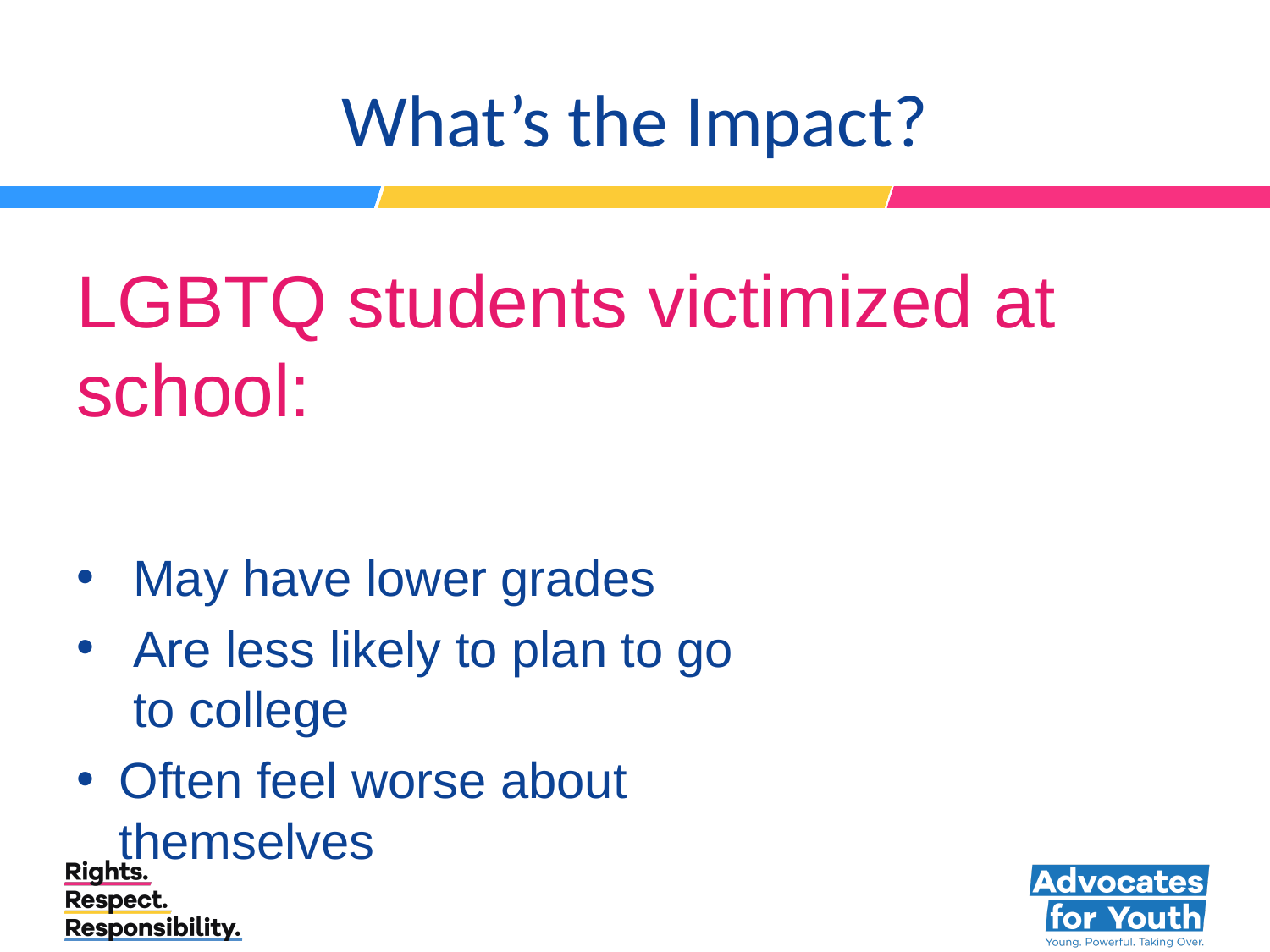

# What’s the Impact?
LGBTQ students victimized at school:

 May have lower grades
 Are less likely to plan to go
 to college
Often feel worse about
themselves